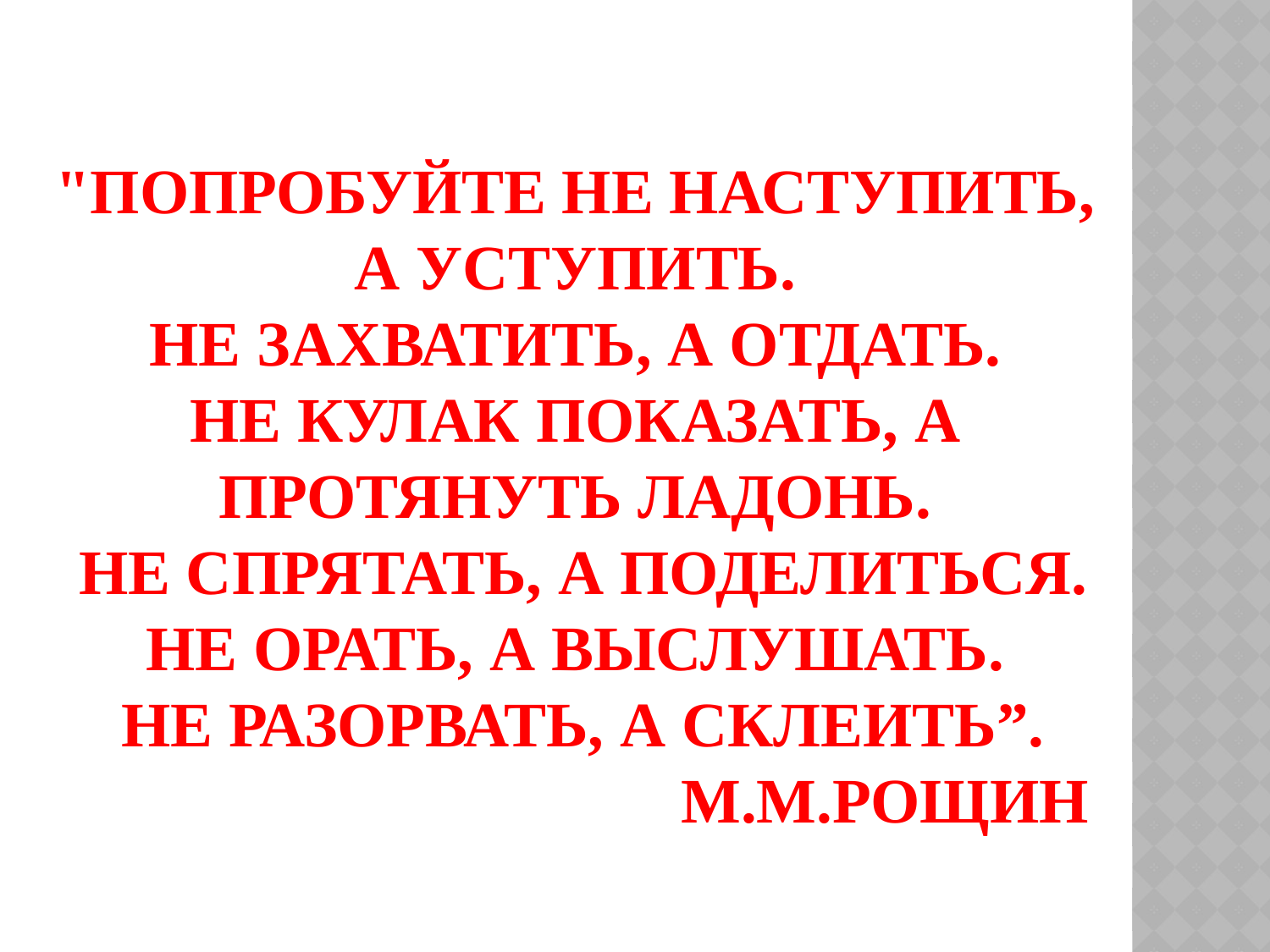

# "Попробуйте не наступить, а уступить. Не захватить, а отдать. Не кулак показать, а протянуть ладонь. Не спрятать, а поделиться. Не орать, а выслушать. Не разорвать, а склеить”. М.М.Рощин